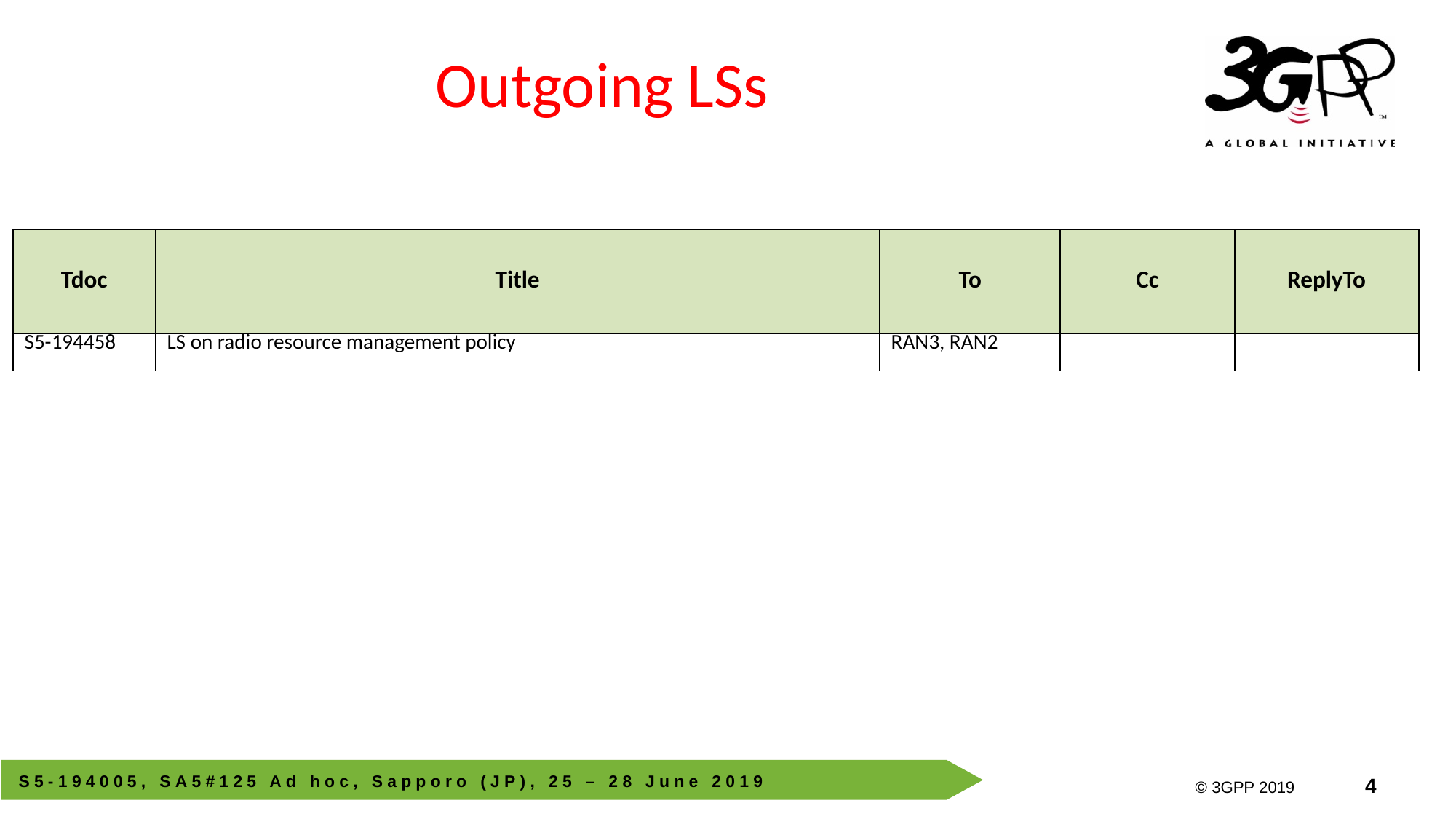

# Outgoing LSs
| Tdoc | Title | To | Cc | ReplyTo |
| --- | --- | --- | --- | --- |
| S5-194458 | LS on radio resource management policy | RAN3, RAN2 |  |  |